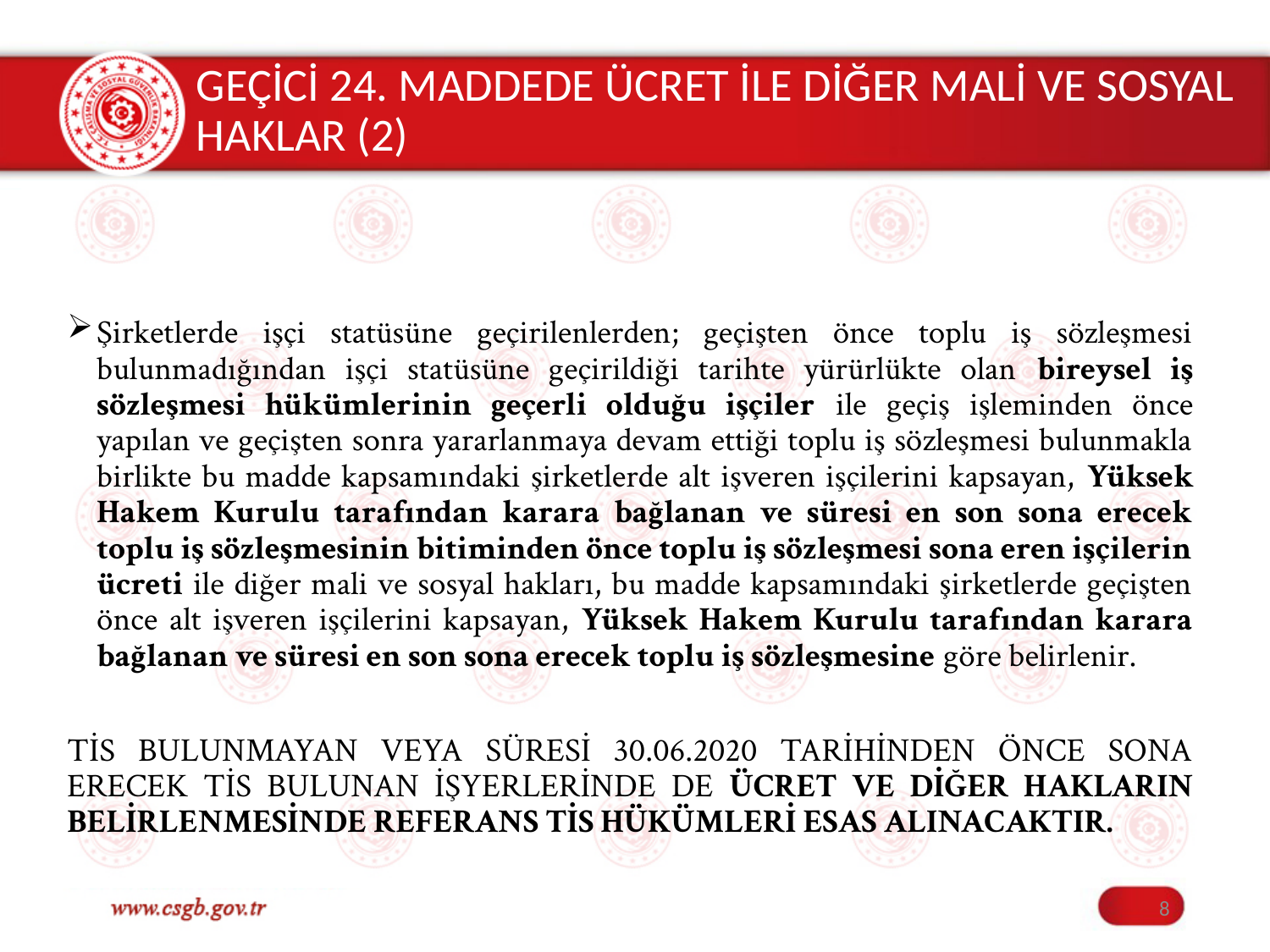

# GEÇİCİ 24. MADDEDE ÜCRET İLE DİĞER MALİ VE SOSYAL HAKLAR (2)

Şirketlerde işçi statüsüne geçirilenlerden; geçişten önce toplu iş sözleşmesi bulunmadığından işçi statüsüne geçirildiği tarihte yürürlükte olan bireysel iş sözleşmesi hükümlerinin geçerli olduğu işçiler ile geçiş işleminden önce yapılan ve geçişten sonra yararlanmaya devam ettiği toplu iş sözleşmesi bulunmakla birlikte bu madde kapsamındaki şirketlerde alt işveren işçilerini kapsayan, Yüksek Hakem Kurulu tarafından karara bağlanan ve süresi en son sona erecek toplu iş sözleşmesinin bitiminden önce toplu iş sözleşmesi sona eren işçilerin ücreti ile diğer mali ve sosyal hakları, bu madde kapsamındaki şirketlerde geçişten önce alt işveren işçilerini kapsayan, Yüksek Hakem Kurulu tarafından karara bağlanan ve süresi en son sona erecek toplu iş sözleşmesine göre belirlenir.

TİS BULUNMAYAN VEYA SÜRESİ 30.06.2020 TARİHİNDEN ÖNCE SONA ERECEK TİS BULUNAN İŞYERLERİNDE DE ÜCRET VE DİĞER HAKLARIN BELİRLENMESİNDE REFERANS TİS HÜKÜMLERİ ESAS ALINACAKTIR.
8